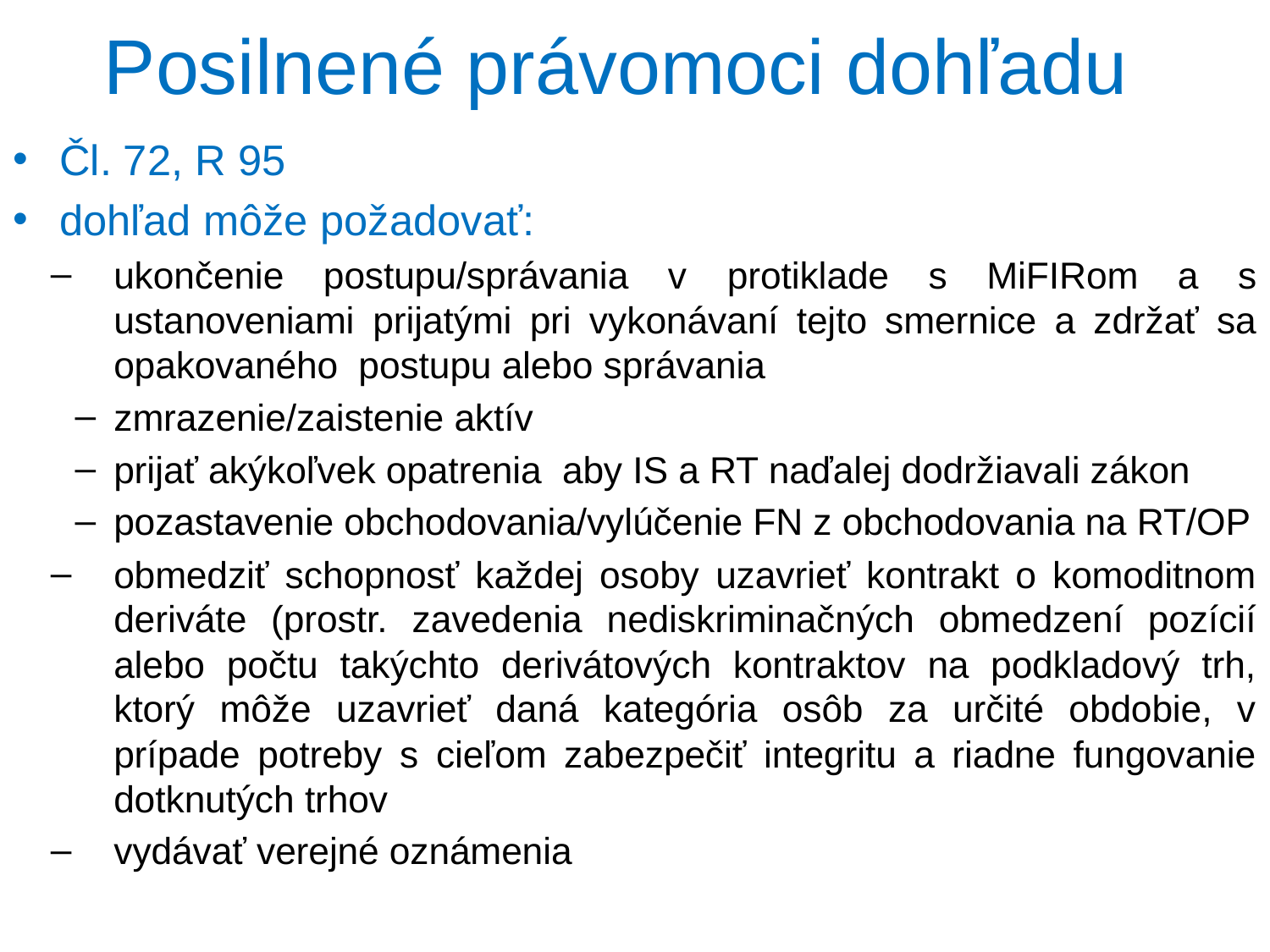

# Posilnené právomoci dohľadu
Čl. 72, R 95
dohľad môže požadovať:
ukončenie postupu/správania v protiklade s MiFIRom a s ustanoveniami prijatými pri vykonávaní tejto smernice a zdržať sa opakovaného  postupu alebo správania
zmrazenie/zaistenie aktív
prijať akýkoľvek opatrenia  aby IS a RT naďalej dodržiavali zákon
pozastavenie obchodovania/vylúčenie FN z obchodovania na RT/OP
obmedziť schopnosť každej osoby uzavrieť kontrakt o komoditnom deriváte (prostr. zavedenia nediskriminačných obmedzení pozícií alebo počtu takýchto derivátových kontraktov na podkladový trh, ktorý môže uzavrieť daná kategória osôb za určité obdobie, v prípade potreby s cieľom zabezpečiť integritu a riadne fungovanie dotknutých trhov
vydávať verejné oznámenia